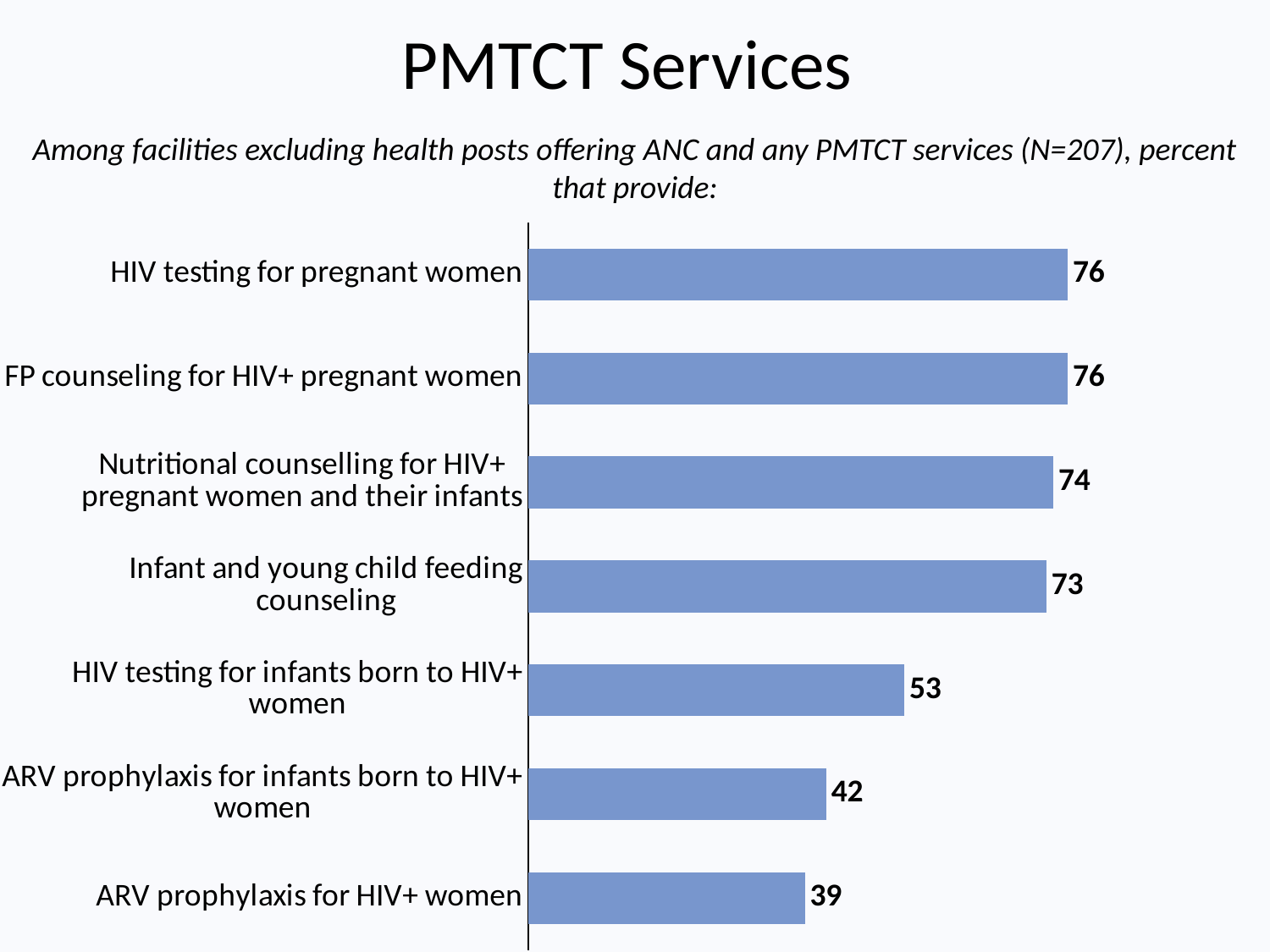

# PMTCT Services
Among facilities excluding health posts offering ANC and any PMTCT services (N=207), percent that provide:

### Chart

| Category | Column2 |
|---|---|
| ARV prophylaxis for HIV+ women | 39.0 |
| ARV prophylaxis for infants born to HIV+ women | 42.0 |
| HIV testing for infants born to HIV+ women | 53.0 |
| Infant and young child feeding counseling | 73.0 |
| Nutritional counselling for HIV+ pregnant women and their infants | 74.0 |
| FP counseling for HIV+ pregnant women | 76.0 |
| HIV testing for pregnant women | 76.0 |